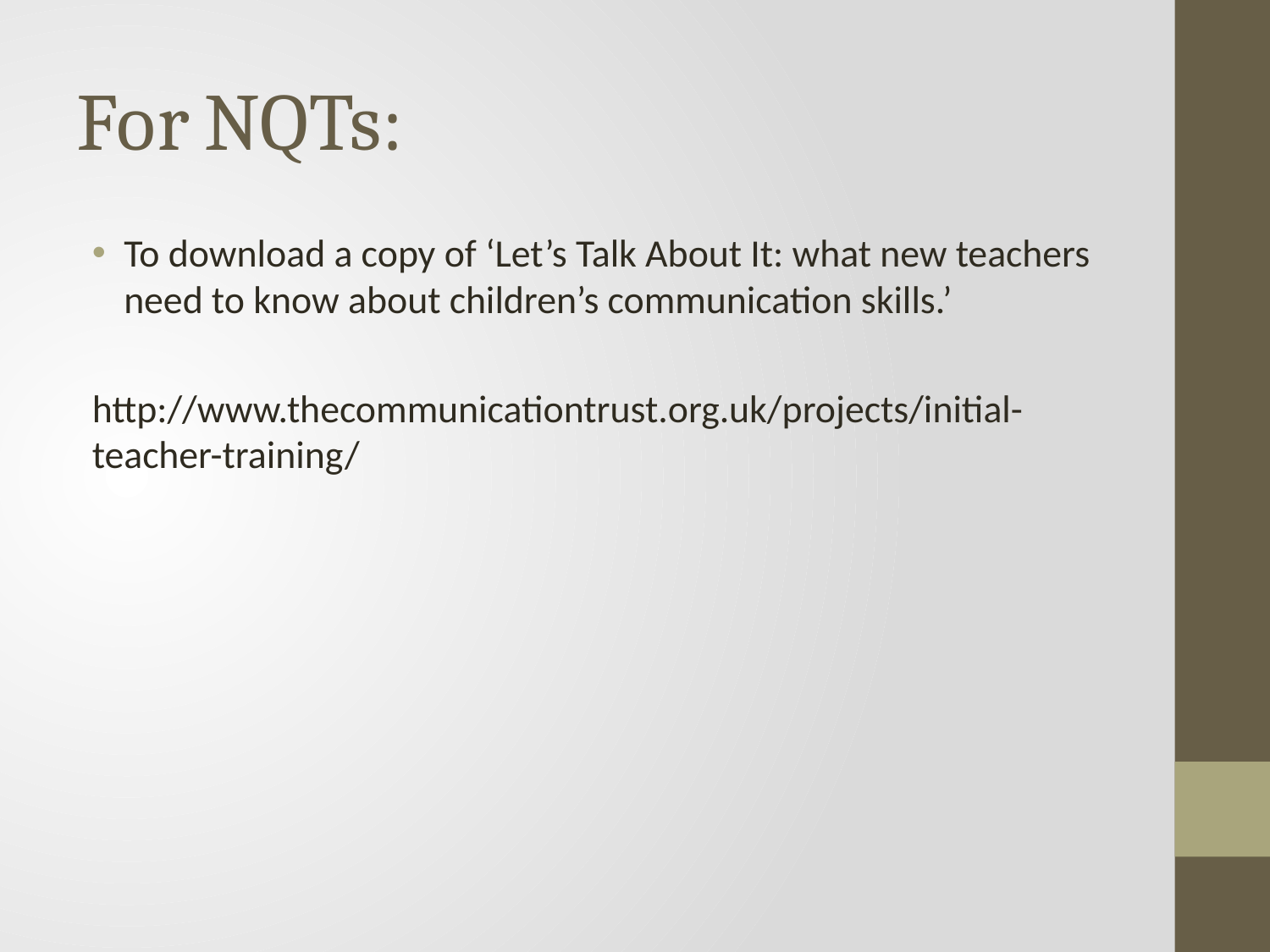

# For NQTs:
To download a copy of ‘Let’s Talk About It: what new teachers need to know about children’s communication skills.’

http://www.thecommunicationtrust.org.uk/projects/initial-teacher-training/